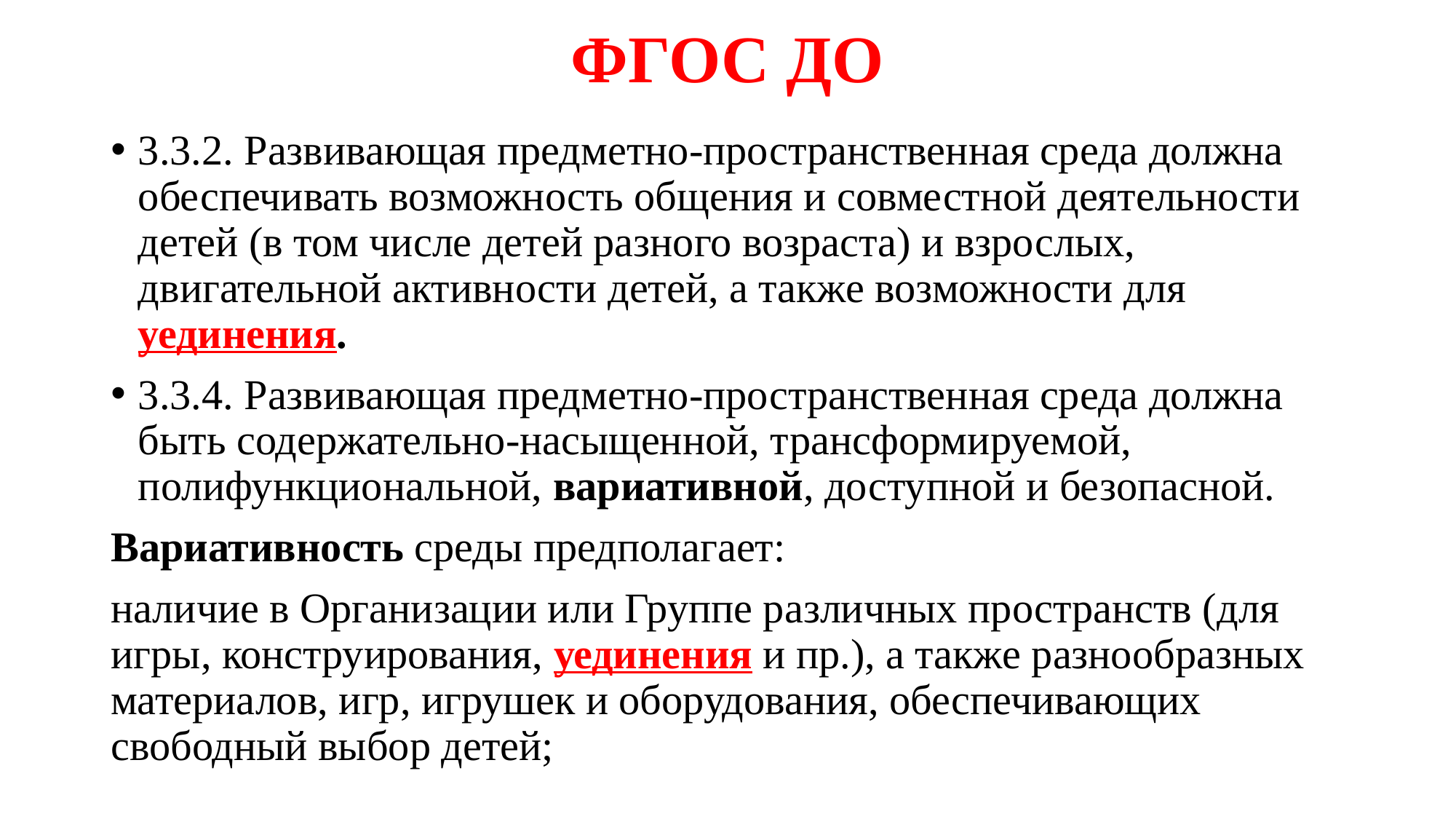

# ФГОС ДО
3.3.2. Развивающая предметно-пространственная среда должна обеспечивать возможность общения и совместной деятельности детей (в том числе детей разного возраста) и взрослых, двигательной активности детей, а также возможности для уединения.
3.3.4. Развивающая предметно-пространственная среда должна быть содержательно-насыщенной, трансформируемой, полифункциональной, вариативной, доступной и безопасной.
Вариативность среды предполагает:
наличие в Организации или Группе различных пространств (для игры, конструирования, уединения и пр.), а также разнообразных материалов, игр, игрушек и оборудования, обеспечивающих свободный выбор детей;